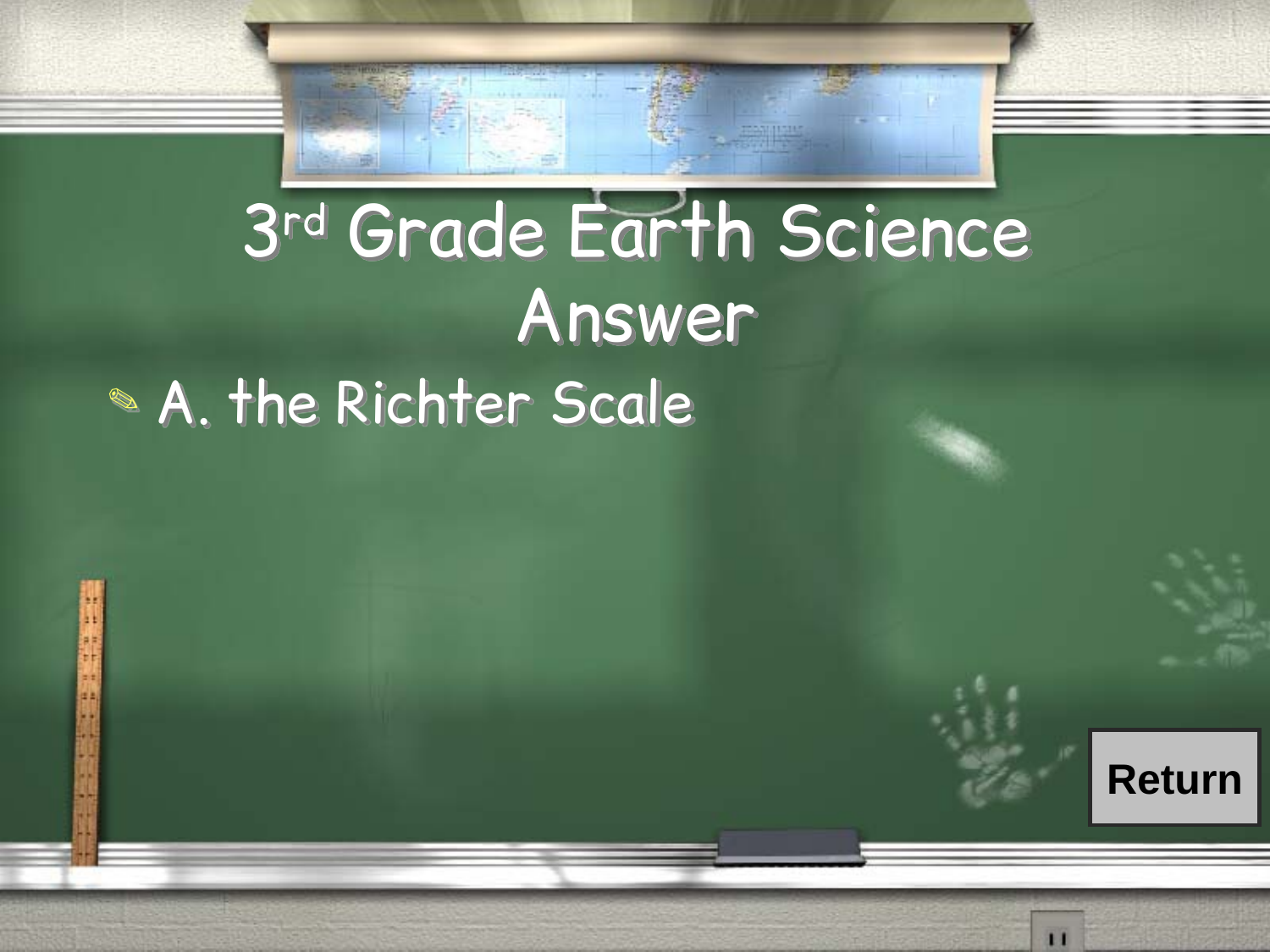

# 3rd Grade Earth Science Answer
A. the Richter Scale
Return